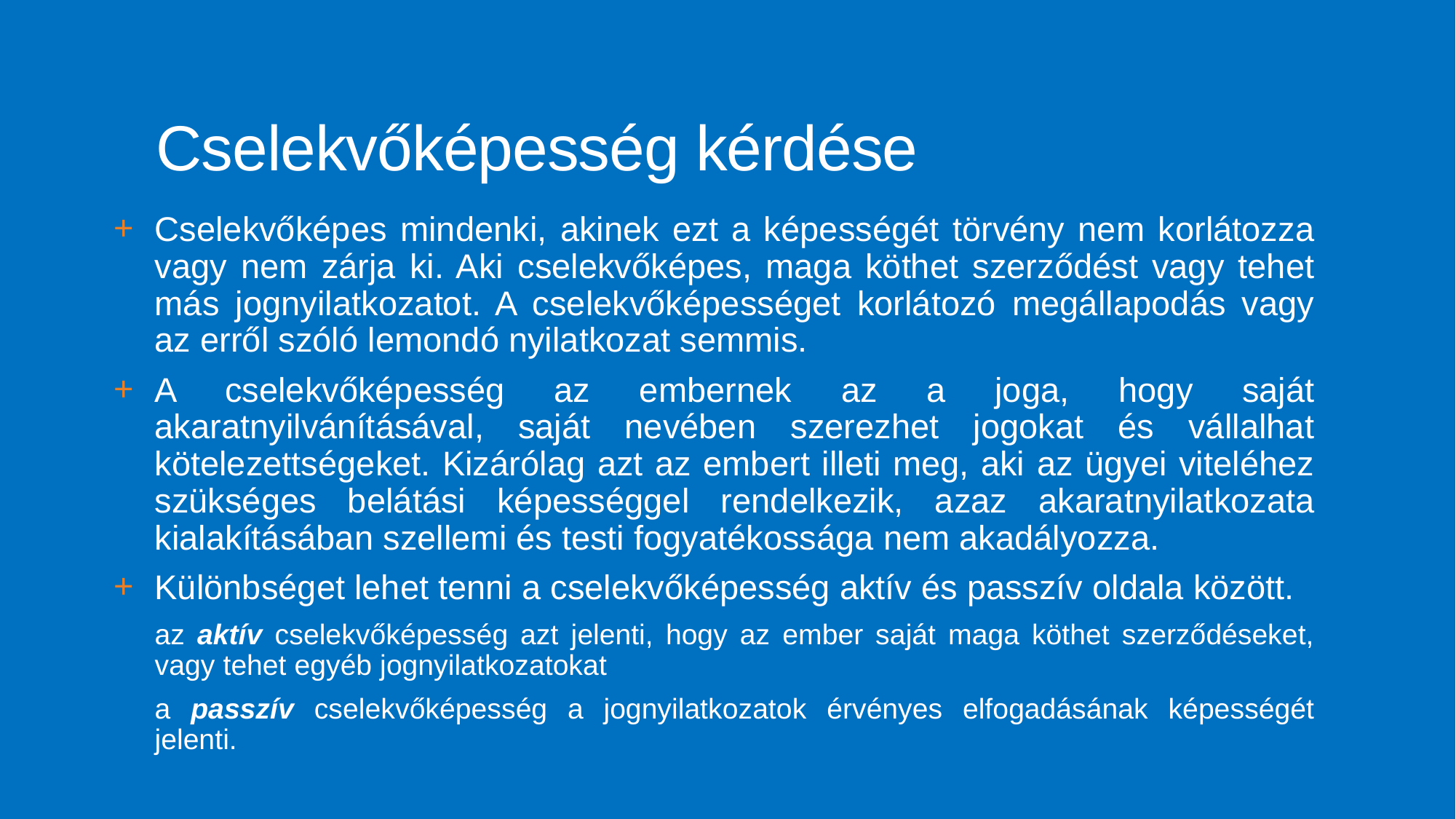

# Cselekvőképesség kérdése
Cselekvőképes mindenki, akinek ezt a képességét törvény nem korlátozza vagy nem zárja ki. Aki cselekvőképes, maga köthet szerződést vagy tehet más jognyilatkozatot. A cselekvőképességet korlátozó megállapodás vagy az erről szóló lemondó nyilatkozat semmis.
A cselekvőképesség az embernek az a joga, hogy saját akaratnyilvánításával, saját nevében szerezhet jogokat és vállalhat kötelezettségeket. Kizárólag azt az embert illeti meg, aki az ügyei viteléhez szükséges belátási képességgel rendelkezik, azaz akaratnyilatkozata kialakításában szellemi és testi fogyatékossága nem akadályozza.
Különbséget lehet tenni a cselekvőképesség aktív és passzív oldala között.
az aktív cselekvőképesség azt jelenti, hogy az ember saját maga köthet szerződéseket, vagy tehet egyéb jognyilatkozatokat
a passzív cselekvőképesség a jognyilatkozatok érvényes elfogadásának képességét jelenti.